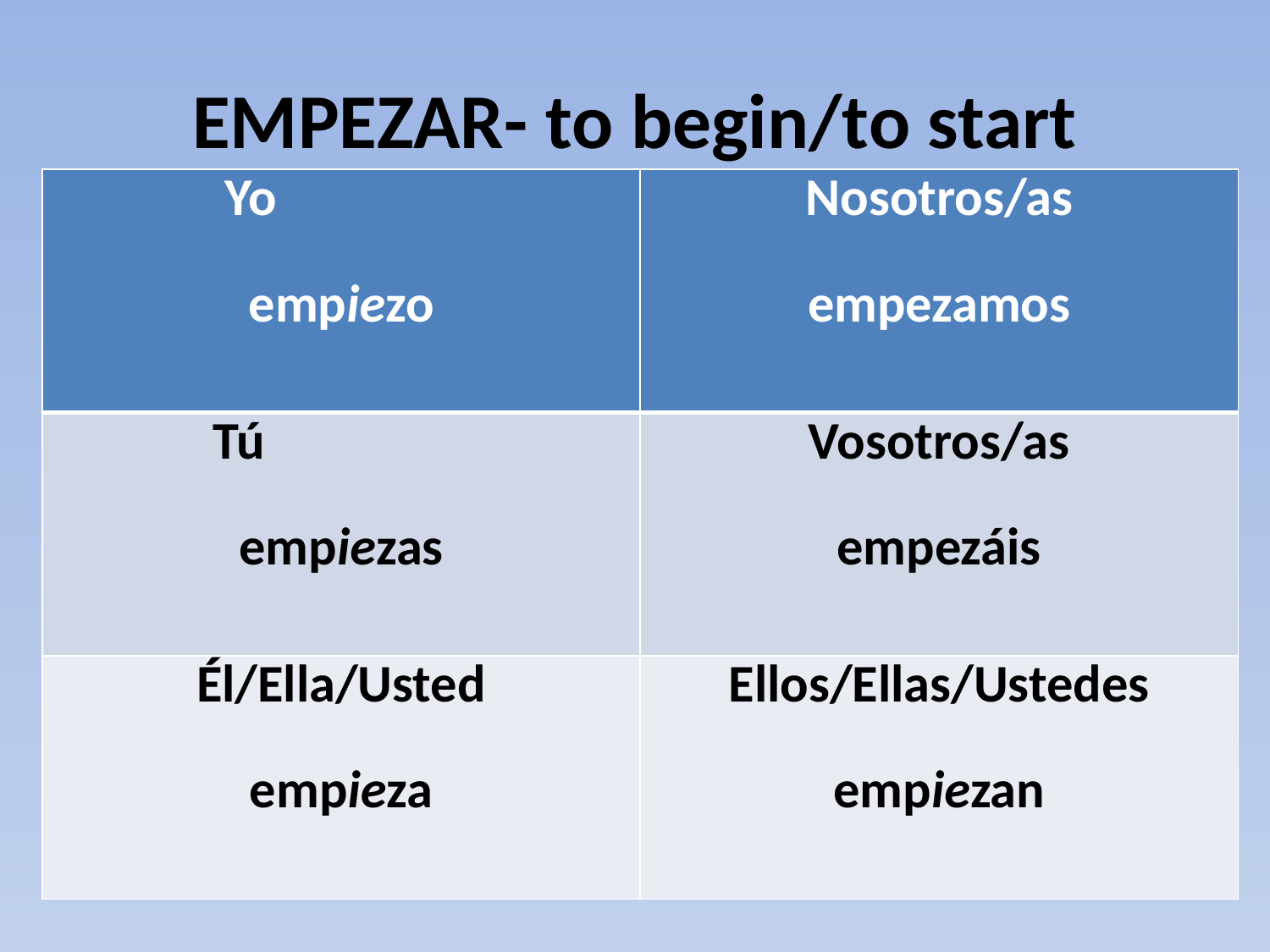

# EMPEZAR- to begin/to start
| Yo empiezo | Nosotros/as empezamos |
| --- | --- |
| Tú empiezas | Vosotros/as empezáis |
| Él/Ella/Usted empieza | Ellos/Ellas/Ustedes empiezan |